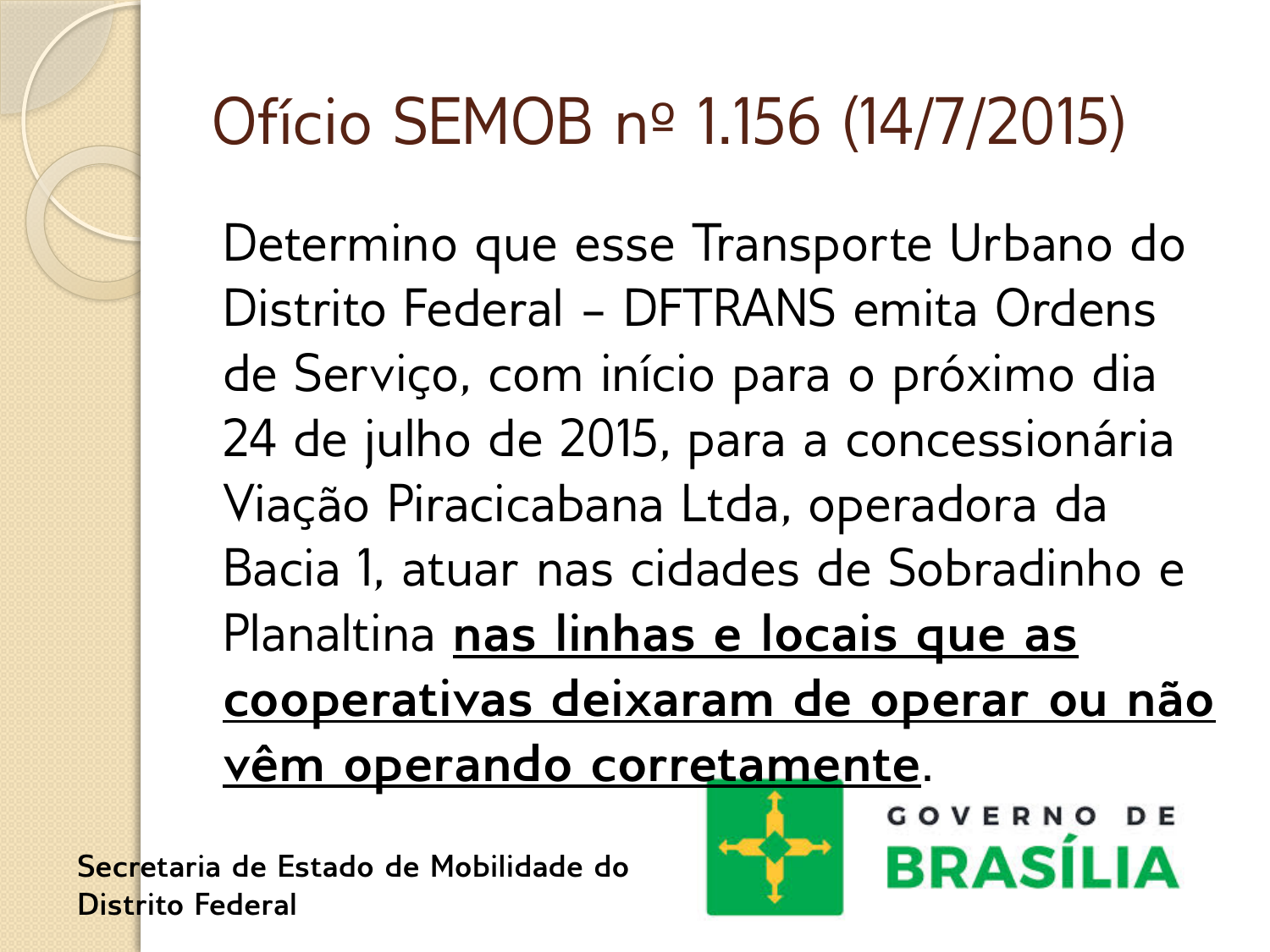

# Ofício SEMOB nº 1.156 (14/7/2015)
Determino que esse Transporte Urbano do Distrito Federal – DFTRANS emita Ordens de Serviço, com início para o próximo dia 24 de julho de 2015, para a concessionária Viação Piracicabana Ltda, operadora da Bacia 1, atuar nas cidades de Sobradinho e Planaltina nas linhas e locais que as cooperativas deixaram de operar ou não vêm operando corretamente.